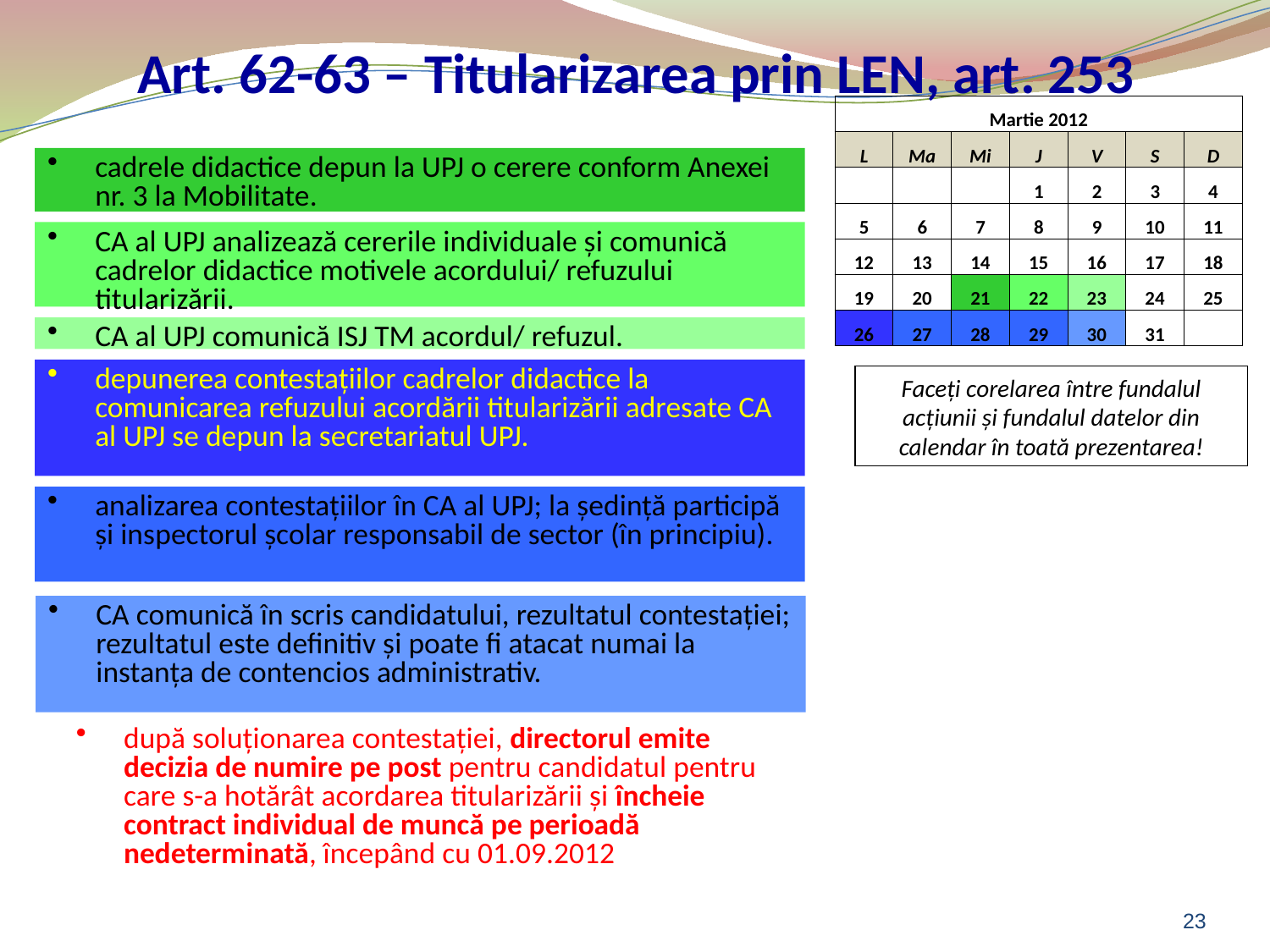

# Art. 62-63 – Titularizarea prin LEN, art. 253
| Martie 2012 |  |  |  |  |  |  |
| --- | --- | --- | --- | --- | --- | --- |
| L | Ma | Mi | J | V | S | D |
|  |  |  | 1 | 2 | 3 | 4 |
| 5 | 6 | 7 | 8 | 9 | 10 | 11 |
| 12 | 13 | 14 | 15 | 16 | 17 | 18 |
| 19 | 20 | 21 | 22 | 23 | 24 | 25 |
| 26 | 27 | 28 | 29 | 30 | 31 |  |
cadrele didactice depun la UPJ o cerere conform Anexei nr. 3 la Mobilitate.
CA al UPJ analizează cererile individuale şi comunică cadrelor didactice motivele acordului/ refuzului titularizării.
CA al UPJ comunică ISJ TM acordul/ refuzul.
depunerea contestaţiilor cadrelor didactice la comunicarea refuzului acordării titularizării adresate CA al UPJ se depun la secretariatul UPJ.
Faceţi corelarea între fundalul acţiunii şi fundalul datelor din calendar în toată prezentarea!
analizarea contestaţiilor în CA al UPJ; la şedinţă participă şi inspectorul şcolar responsabil de sector (în principiu).
CA comunică în scris candidatului, rezultatul contestaţiei; rezultatul este definitiv şi poate fi atacat numai la instanţa de contencios administrativ.
după soluţionarea contestaţiei, directorul emite decizia de numire pe post pentru candidatul pentru care s-a hotărât acordarea titularizării şi încheie contract individual de muncă pe perioadă nedeterminată, începând cu 01.09.2012
23